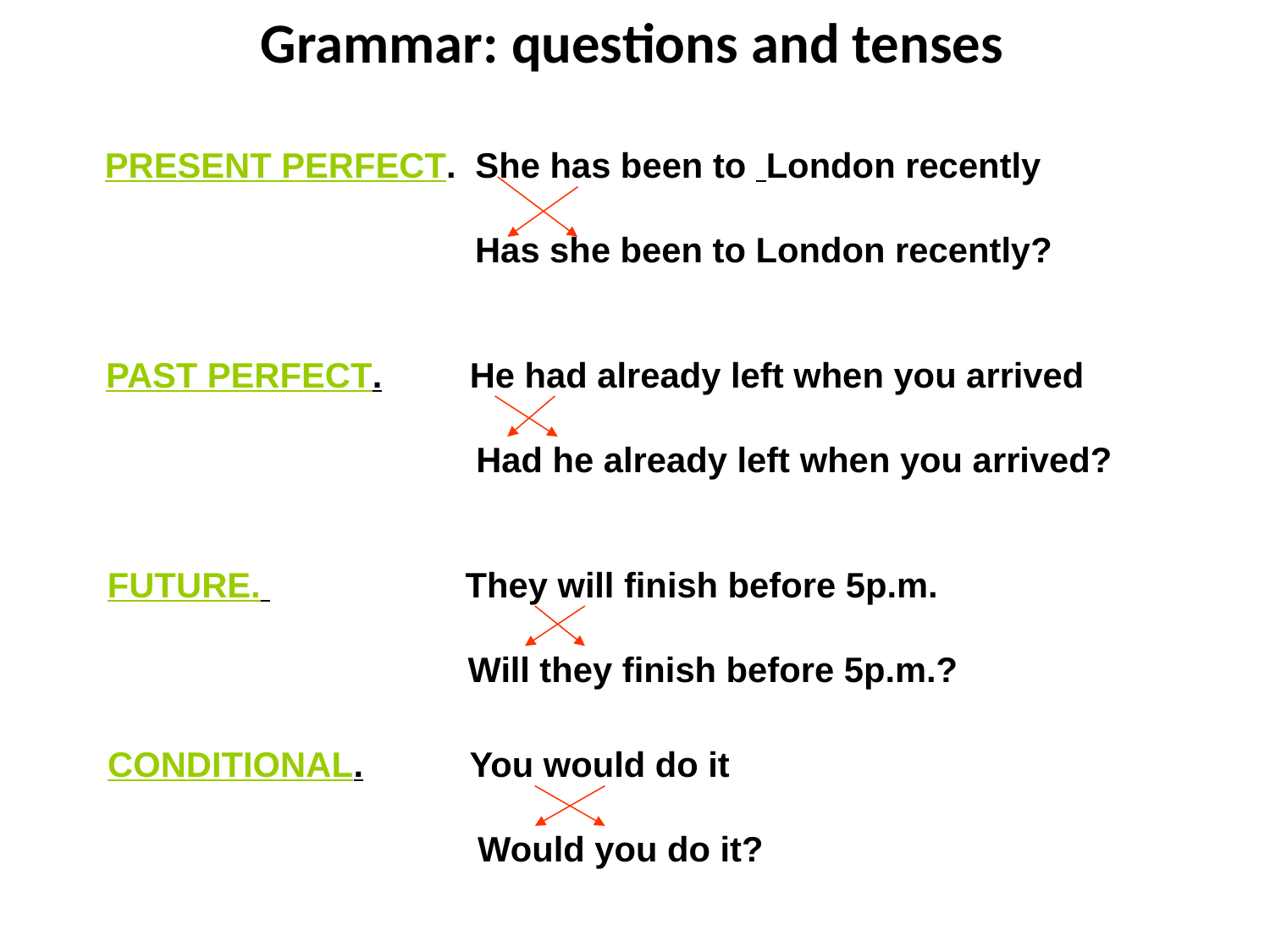

Grammar: questions and tenses
PRESENT PERFECT.  She has been to  London recently

                                      Has she been to London recently?

PAST PERFECT.         He had already left when you arrived

                                      Had he already left when you arrived?

FUTURE.                     They will finish before 5p.m.

                                     Will they finish before 5p.m.?

CONDITIONAL.           You would do it

                                      Would you do it?